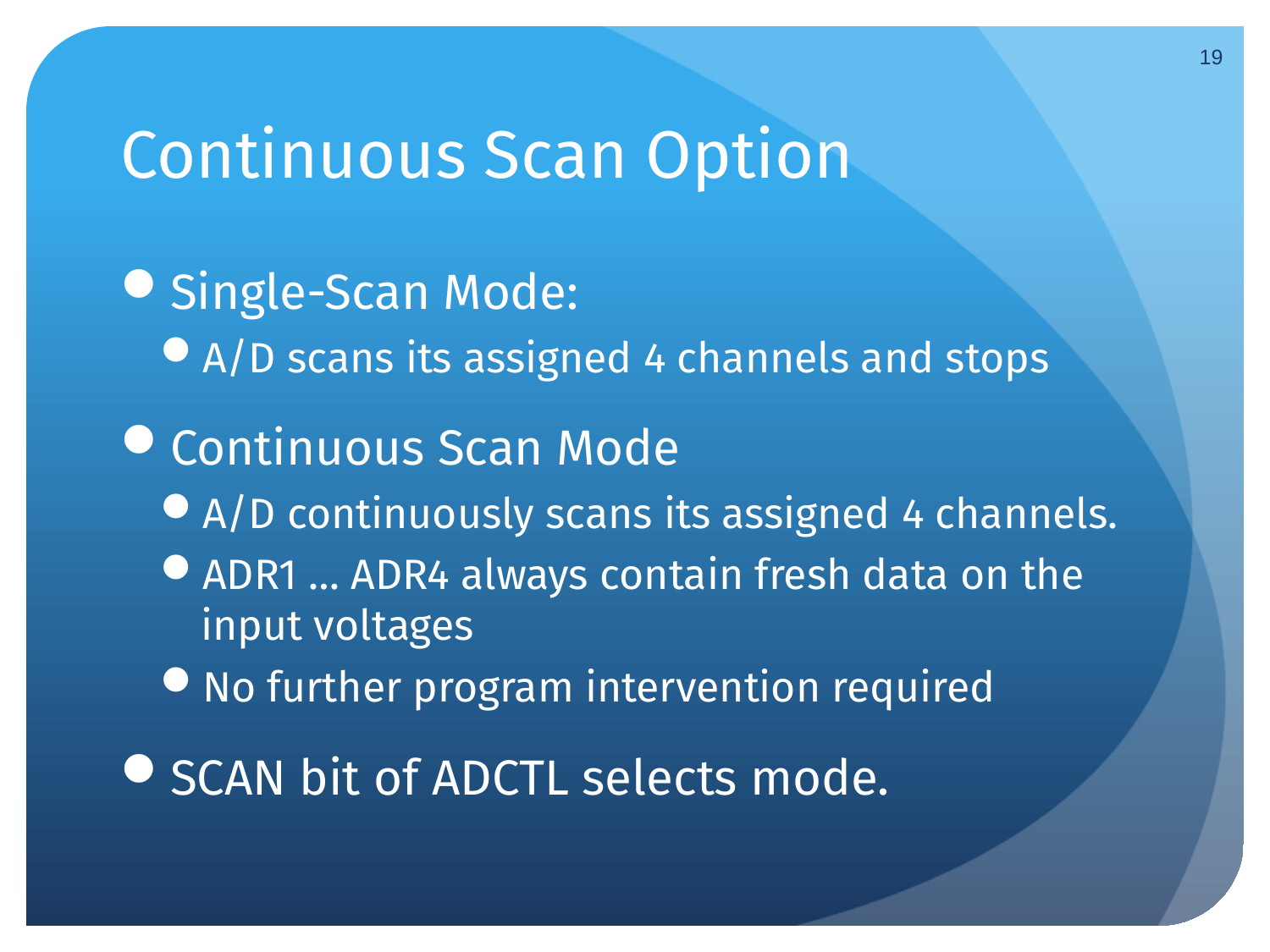

19
# Continuous Scan Option
Single-Scan Mode:
A/D scans its assigned 4 channels and stops
Continuous Scan Mode
A/D continuously scans its assigned 4 channels.
ADR1 … ADR4 always contain fresh data on the input voltages
No further program intervention required
SCAN bit of ADCTL selects mode.